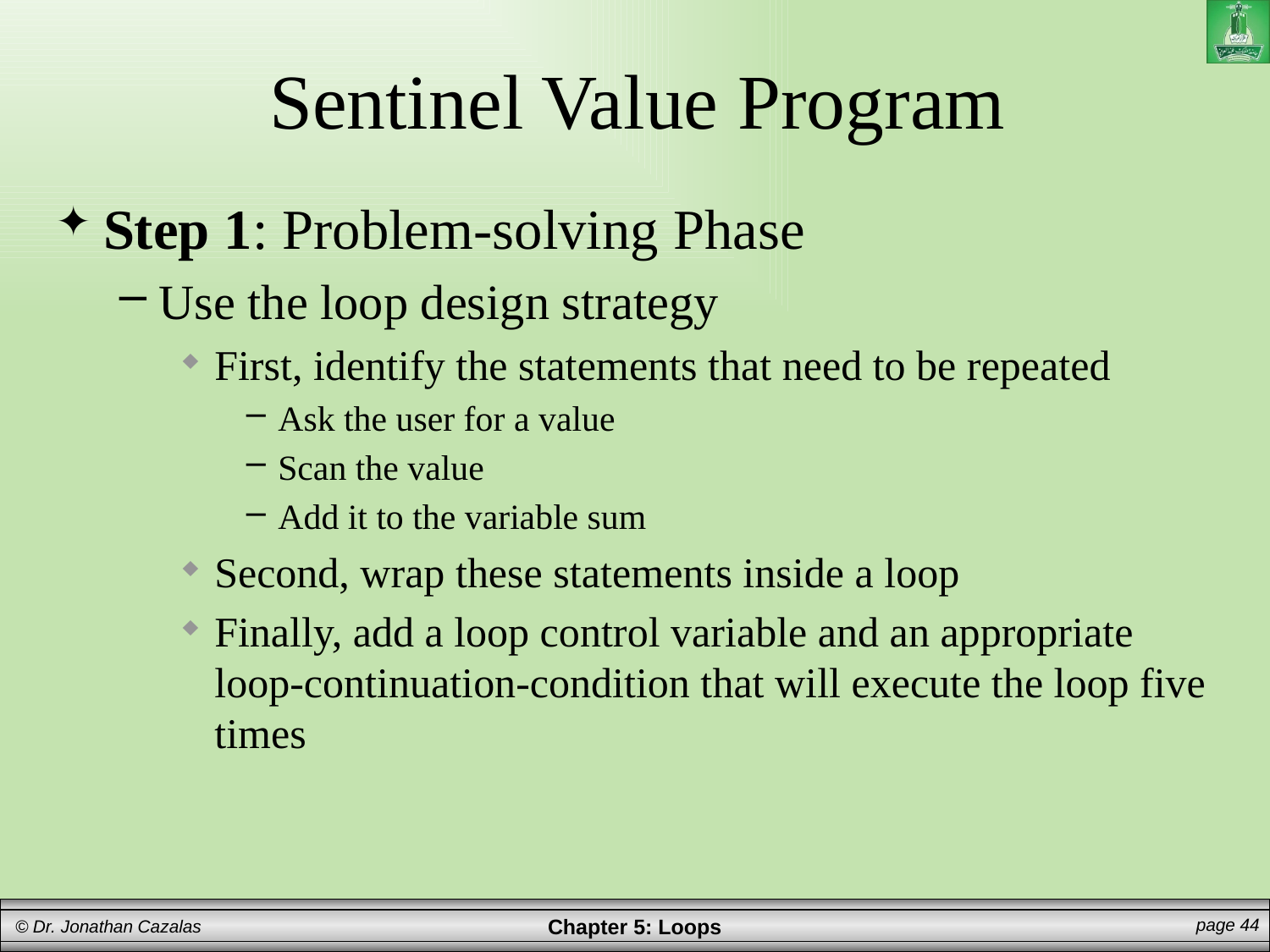

# Sentinel Value Program
Step 1: Problem-solving Phase
Use the loop design strategy
First, identify the statements that need to be repeated
Ask the user for a value
Scan the value
Add it to the variable sum
Second, wrap these statements inside a loop
Finally, add a loop control variable and an appropriate loop-continuation-condition that will execute the loop five times